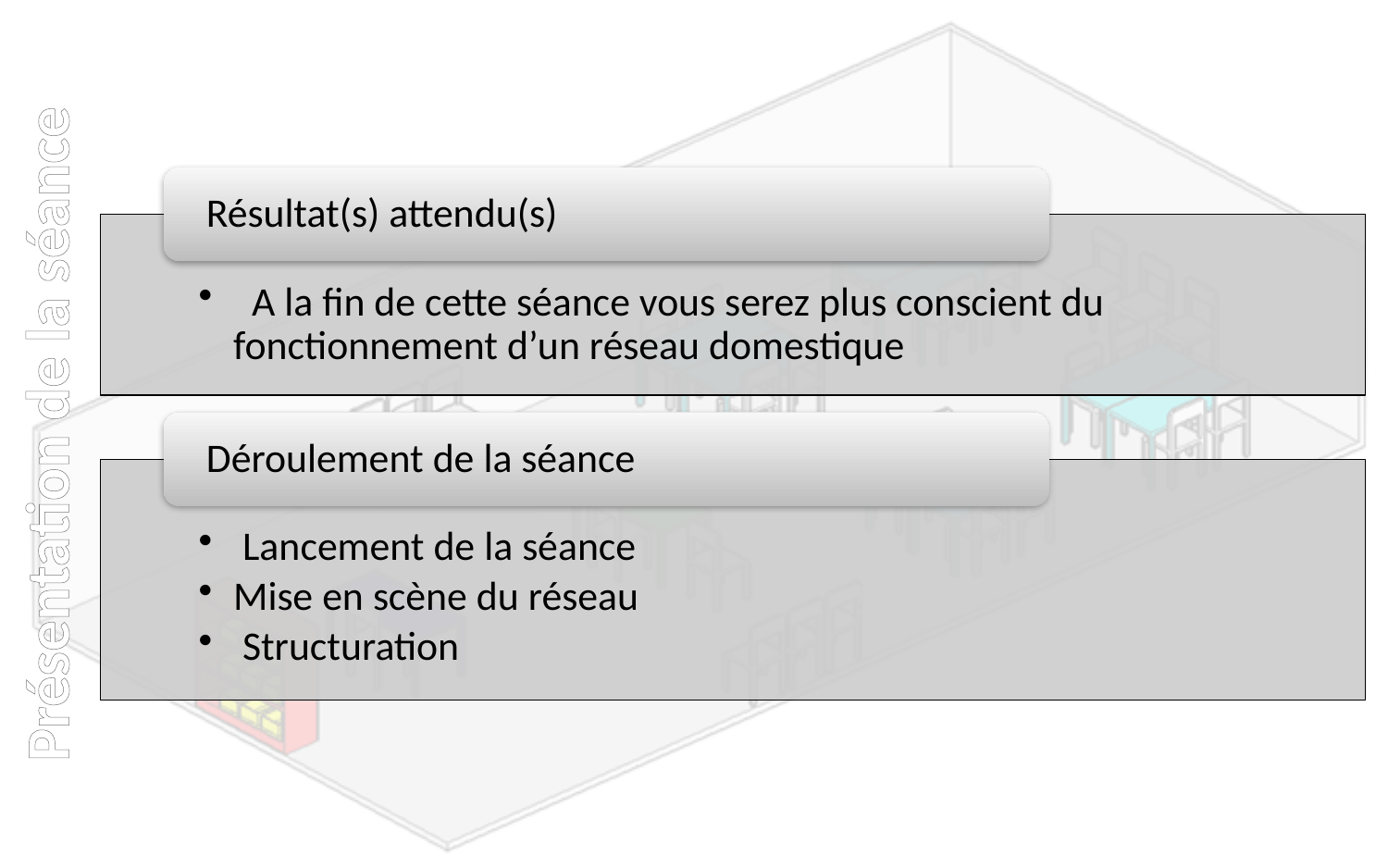

A la fin de cette séance vous serez plus conscient du fonctionnement d’un réseau domestique
Résultat(s) attendu(s)
 Lancement de la séance
Mise en scène du réseau
 Structuration
Déroulement de la séance
Présentation de la séance